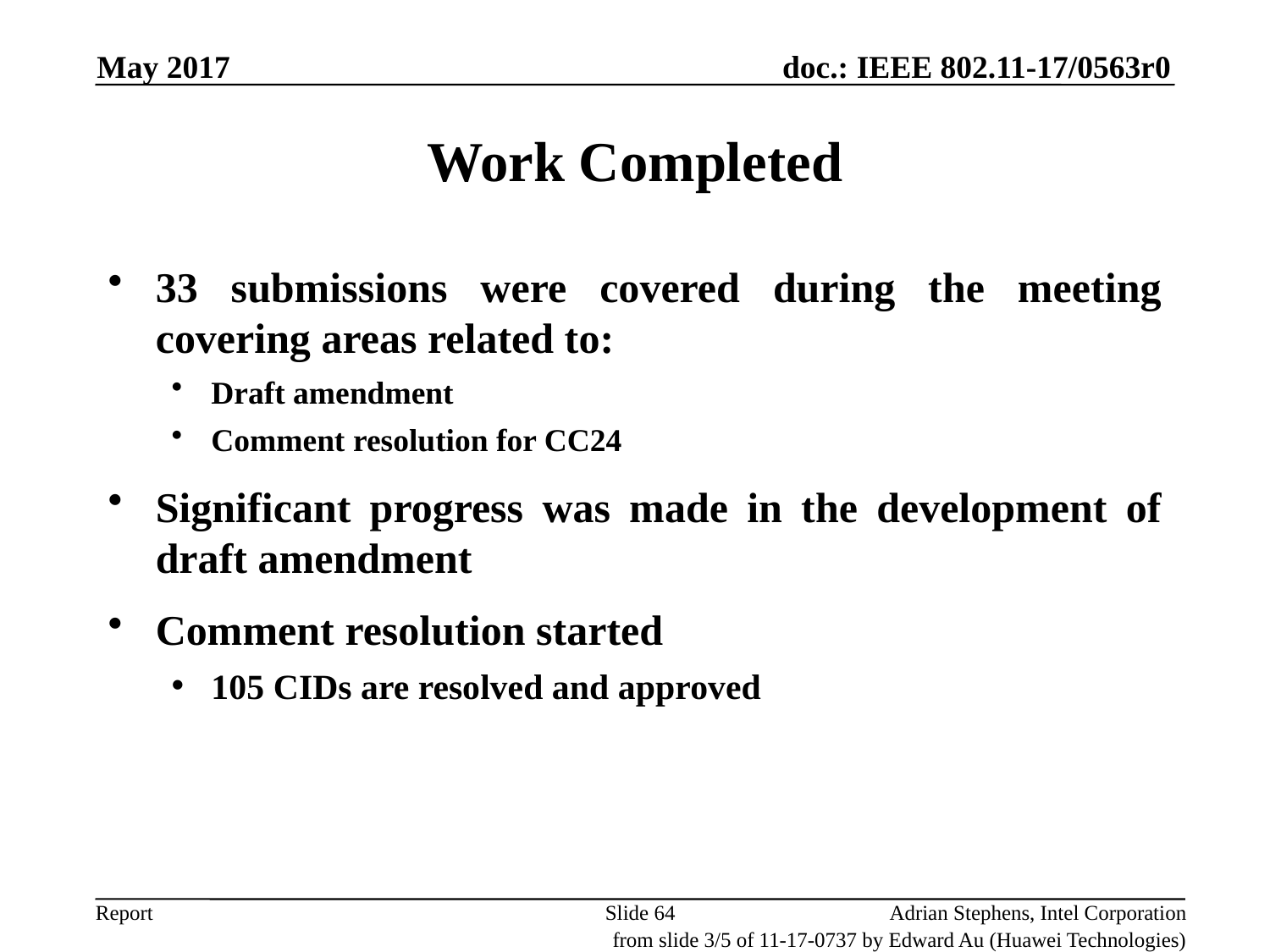

May 2017
Work Completed
33 submissions were covered during the meeting covering areas related to:
Draft amendment
Comment resolution for CC24
Significant progress was made in the development of draft amendment
Comment resolution started
105 CIDs are resolved and approved

Slide 64
Adrian Stephens, Intel Corporation
from slide 3/5 of 11-17-0737 by Edward Au (Huawei Technologies)